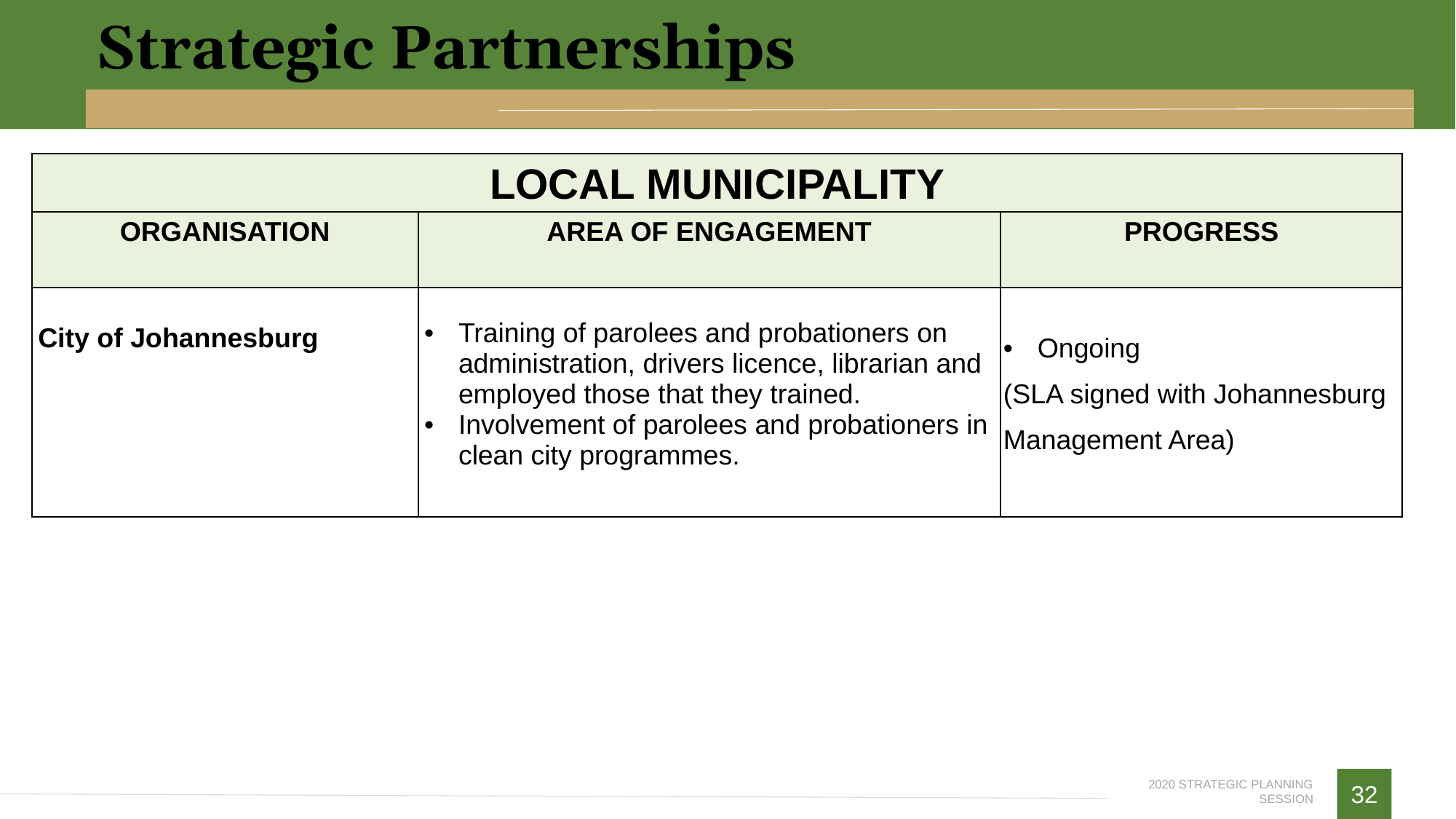

Strategic Partnerships

| LOCAL MUNICIPALITY |  |  |
| --- | --- | --- |
| ORGANISATION | AREA OF ENGAGEMENT | PROGRESS |
| City of Johannesburg | Training of parolees and probationers on administration, drivers licence, librarian and employed those that they trained. Involvement of parolees and probationers in clean city programmes. | Ongoing (SLA signed with Johannesburg Management Area) |